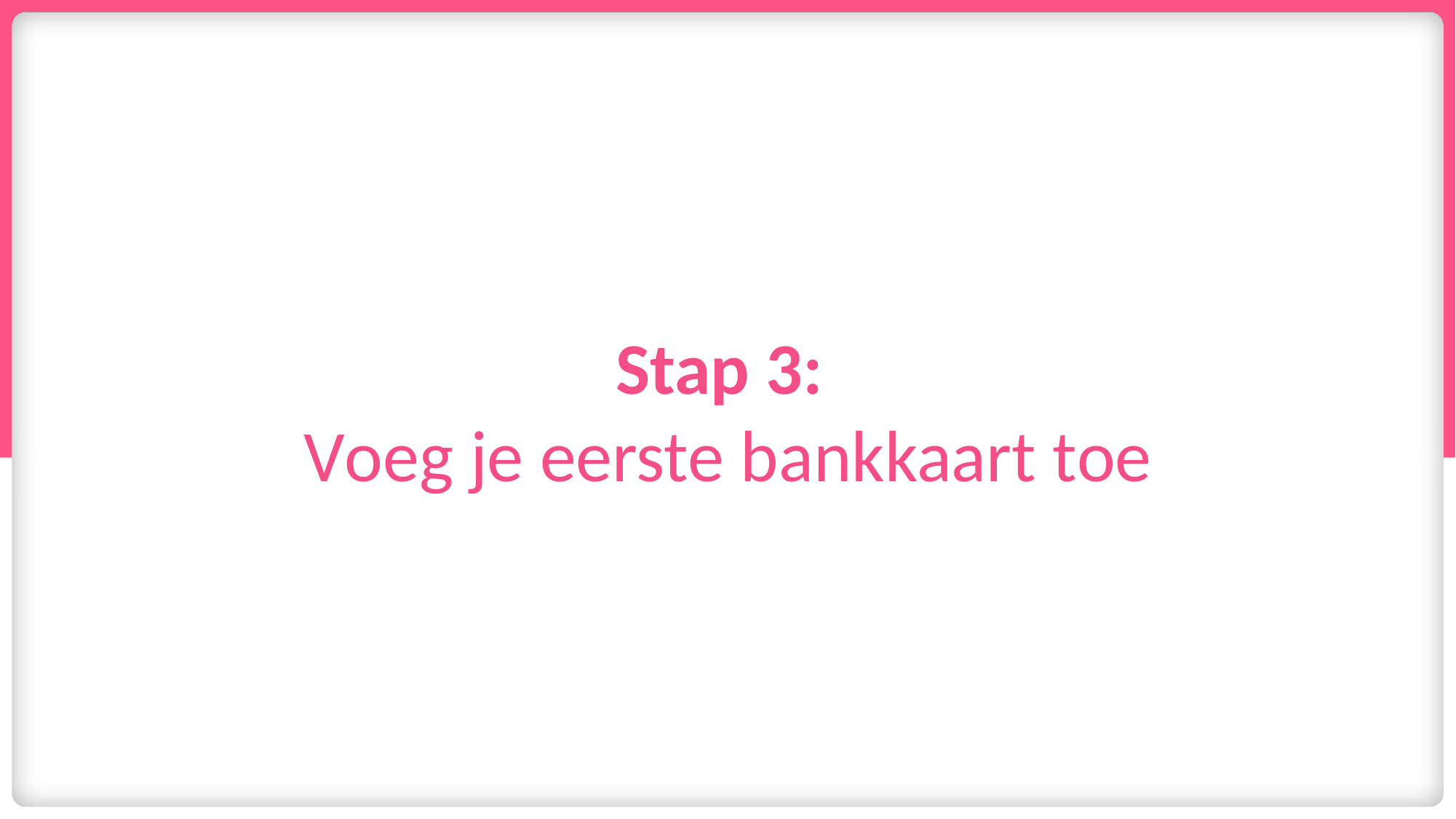

Stap 3:
Voeg je eerste bankkaart toe